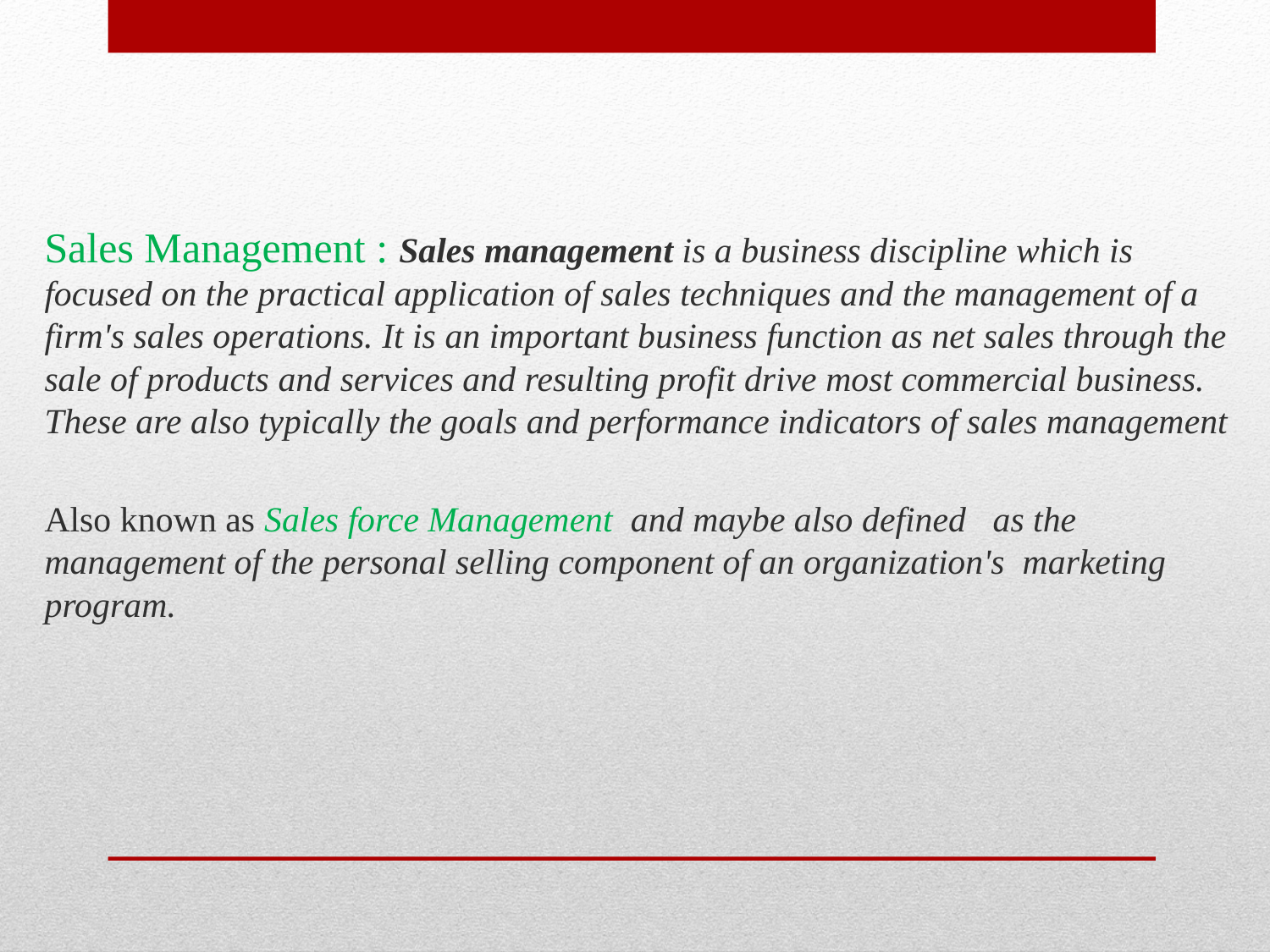

Sales Management : Sales management is a business discipline which is focused on the practical application of sales techniques and the management of a firm's sales operations. It is an important business function as net sales through the sale of products and services and resulting profit drive most commercial business. These are also typically the goals and performance indicators of sales management

Also known as Sales force Management  and maybe also defined   as the management of the personal selling component of an organization's  marketing program.